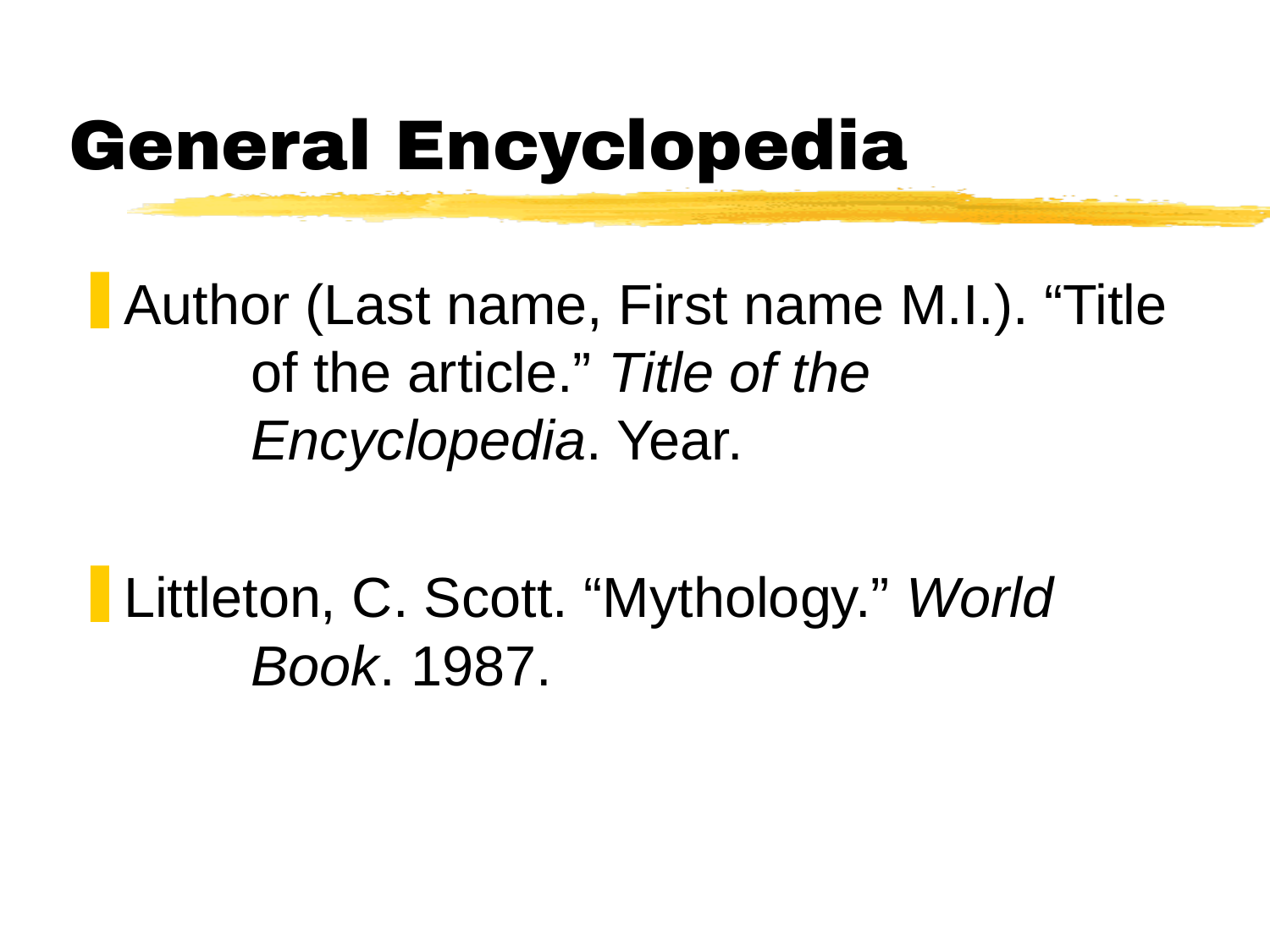

# General Encyclopedia
Author (Last name, First name M.I.). “Title 	of the article.” Title of the 			Encyclopedia. Year.

Littleton, C. Scott. “Mythology.” World 		Book. 1987.